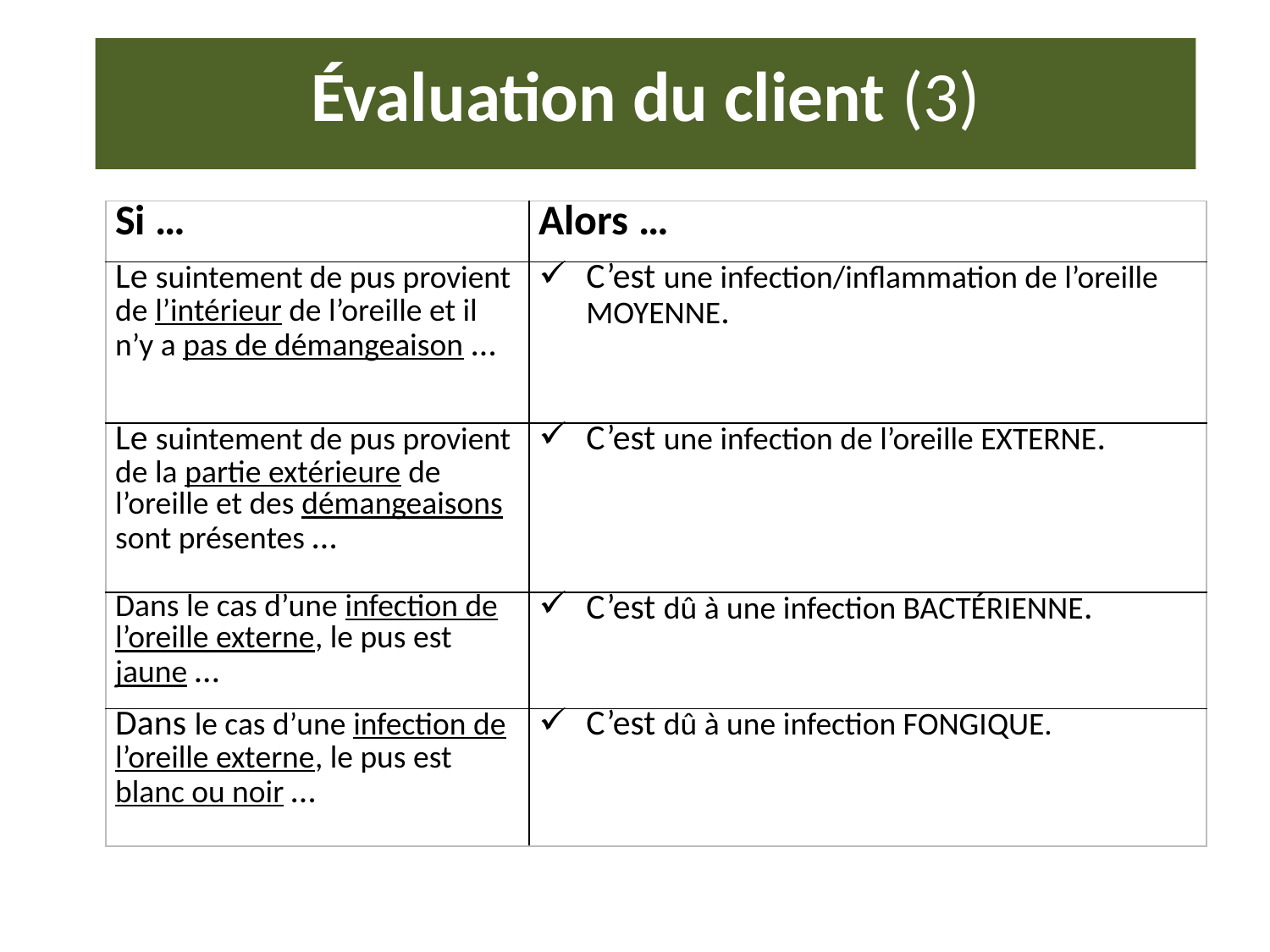

# Évaluation du client (3)
| Si … | Alors … |
| --- | --- |
| Le suintement de pus provient de l’intérieur de l’oreille et il n’y a pas de démangeaison … | C’est une infection/inflammation de l’oreille MOYENNE. |
| Le suintement de pus provient de la partie extérieure de l’oreille et des démangeaisons sont présentes … | C’est une infection de l’oreille EXTERNE. |
| Dans le cas d’une infection de l’oreille externe, le pus est jaune … | C’est dû à une infection BACTÉRIENNE. |
| Dans le cas d’une infection de l’oreille externe, le pus est blanc ou noir … | C’est dû à une infection FONGIQUE. |